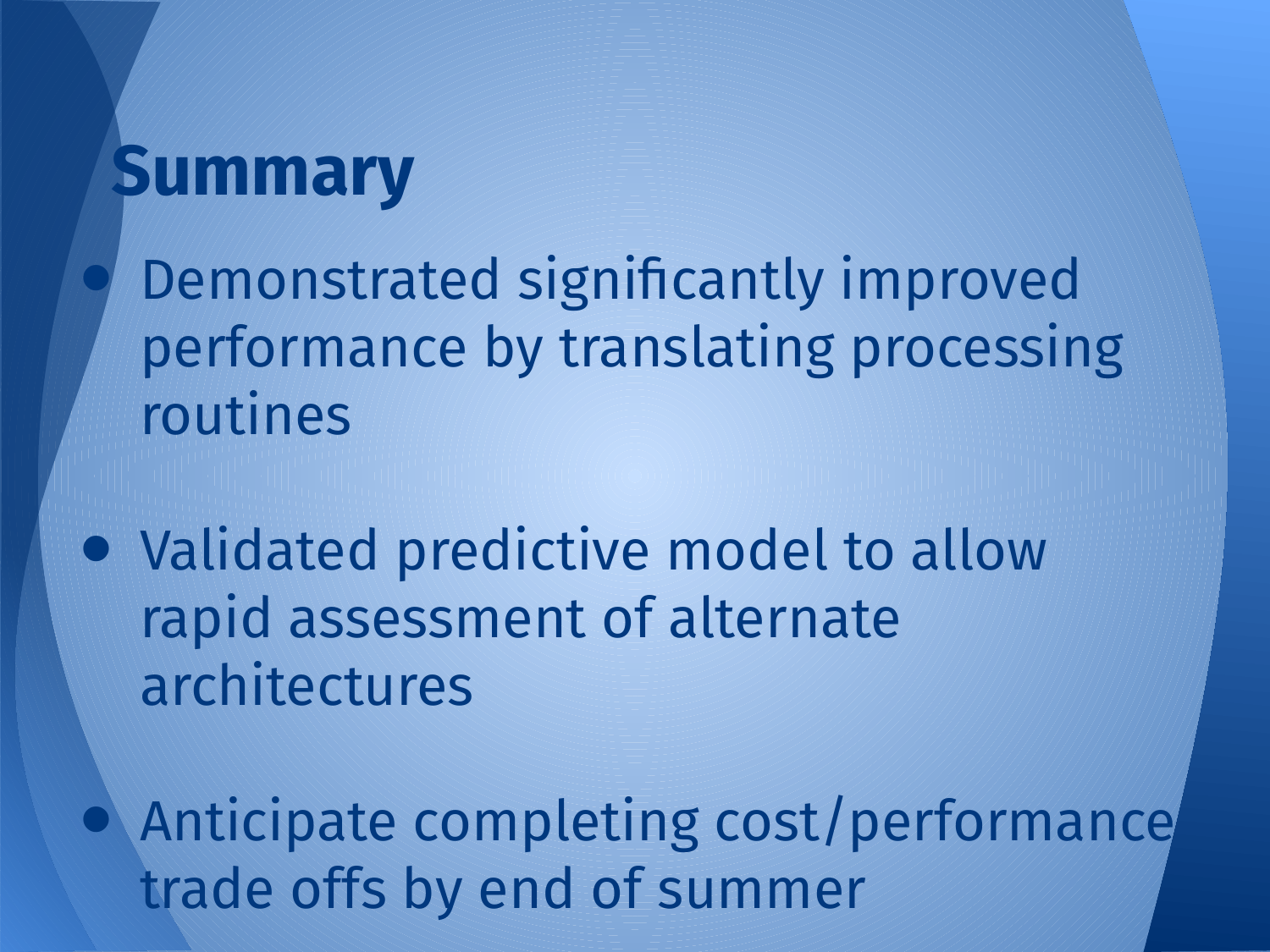

# Summary
Demonstrated significantly improved performance by translating processing routines

Validated predictive model to allow rapid assessment of alternate architectures

Anticipate completing cost/performance trade offs by end of summer